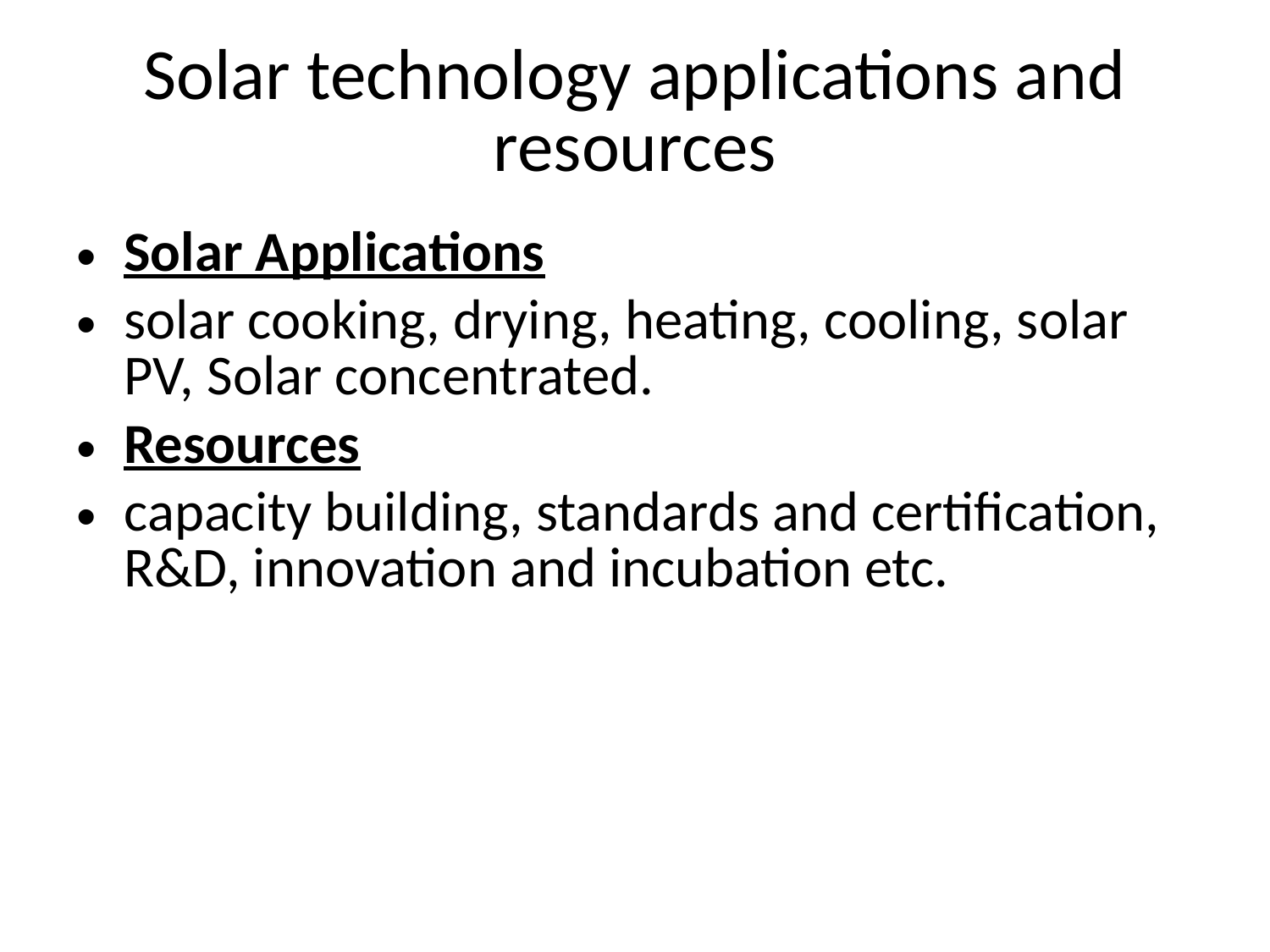

# Solar technology applications and resources
Solar Applications
solar cooking, drying, heating, cooling, solar PV, Solar concentrated.
Resources
capacity building, standards and certification, R&D, innovation and incubation etc.